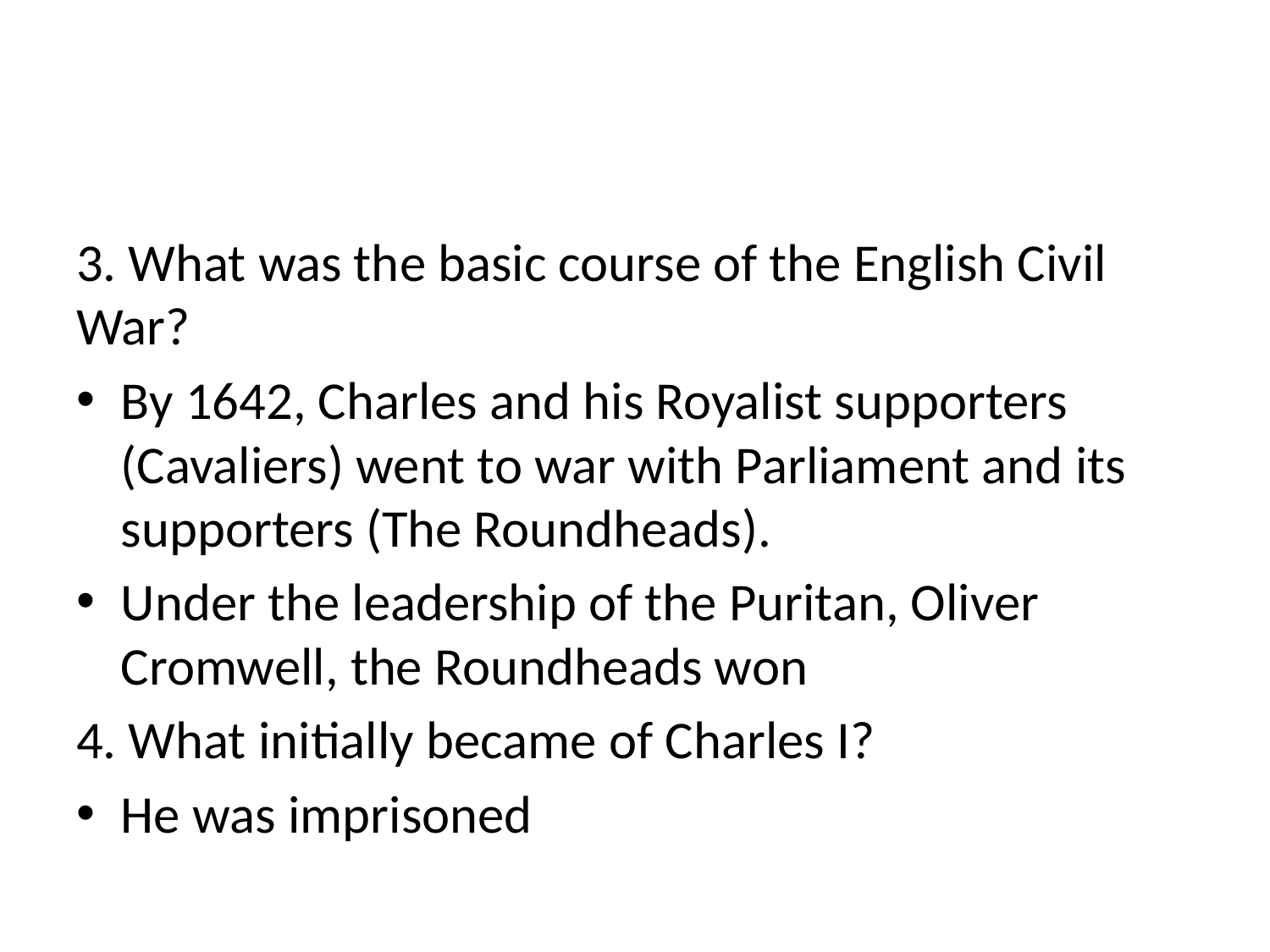

#
3. What was the basic course of the English Civil War?
By 1642, Charles and his Royalist supporters (Cavaliers) went to war with Parliament and its supporters (The Roundheads).
Under the leadership of the Puritan, Oliver Cromwell, the Roundheads won
4. What initially became of Charles I?
He was imprisoned